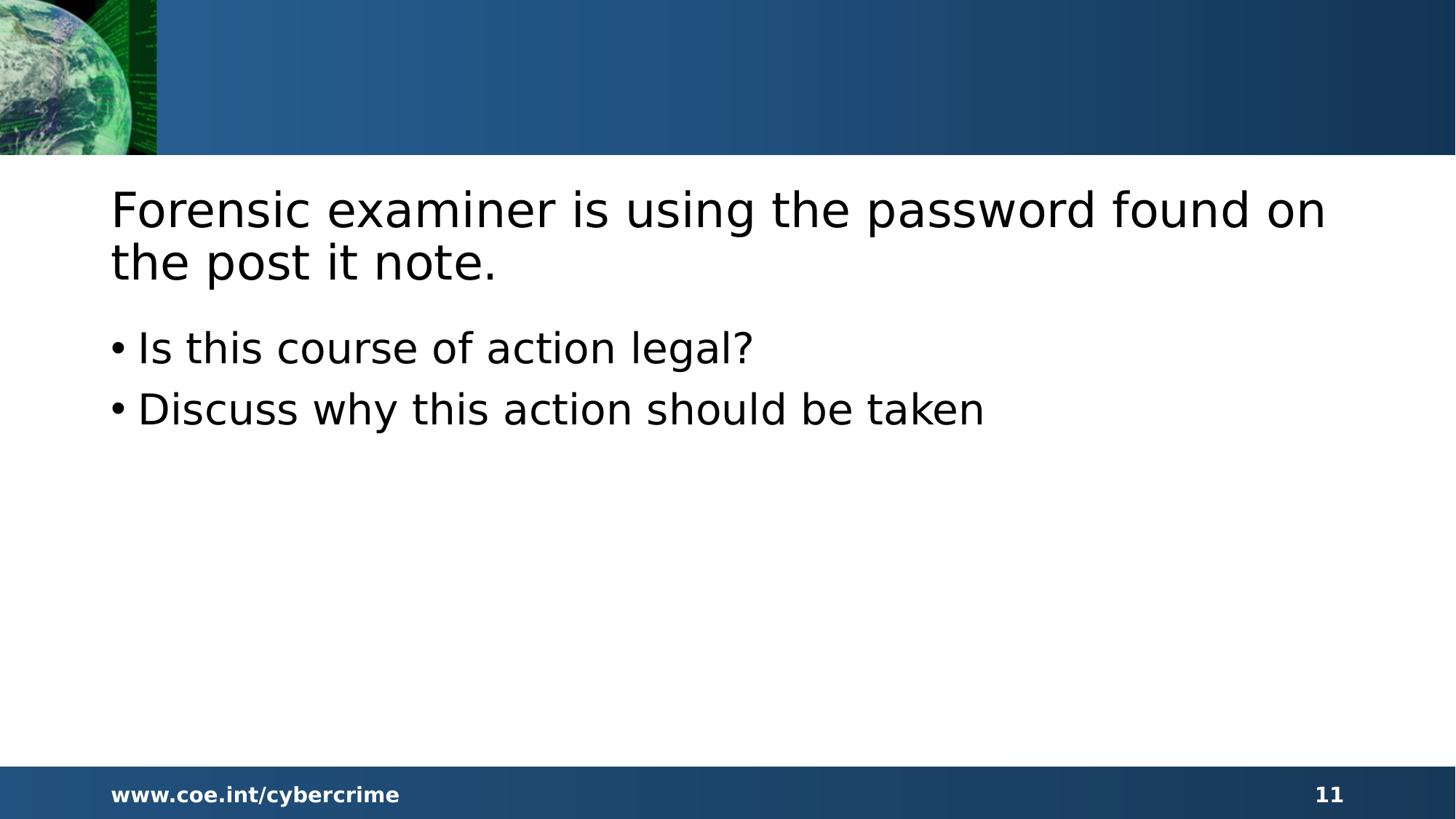

# Forensic examiner is using the password found on the post it note.
Is this course of action legal?
Discuss why this action should be taken
www.coe.int/cybercrime
11